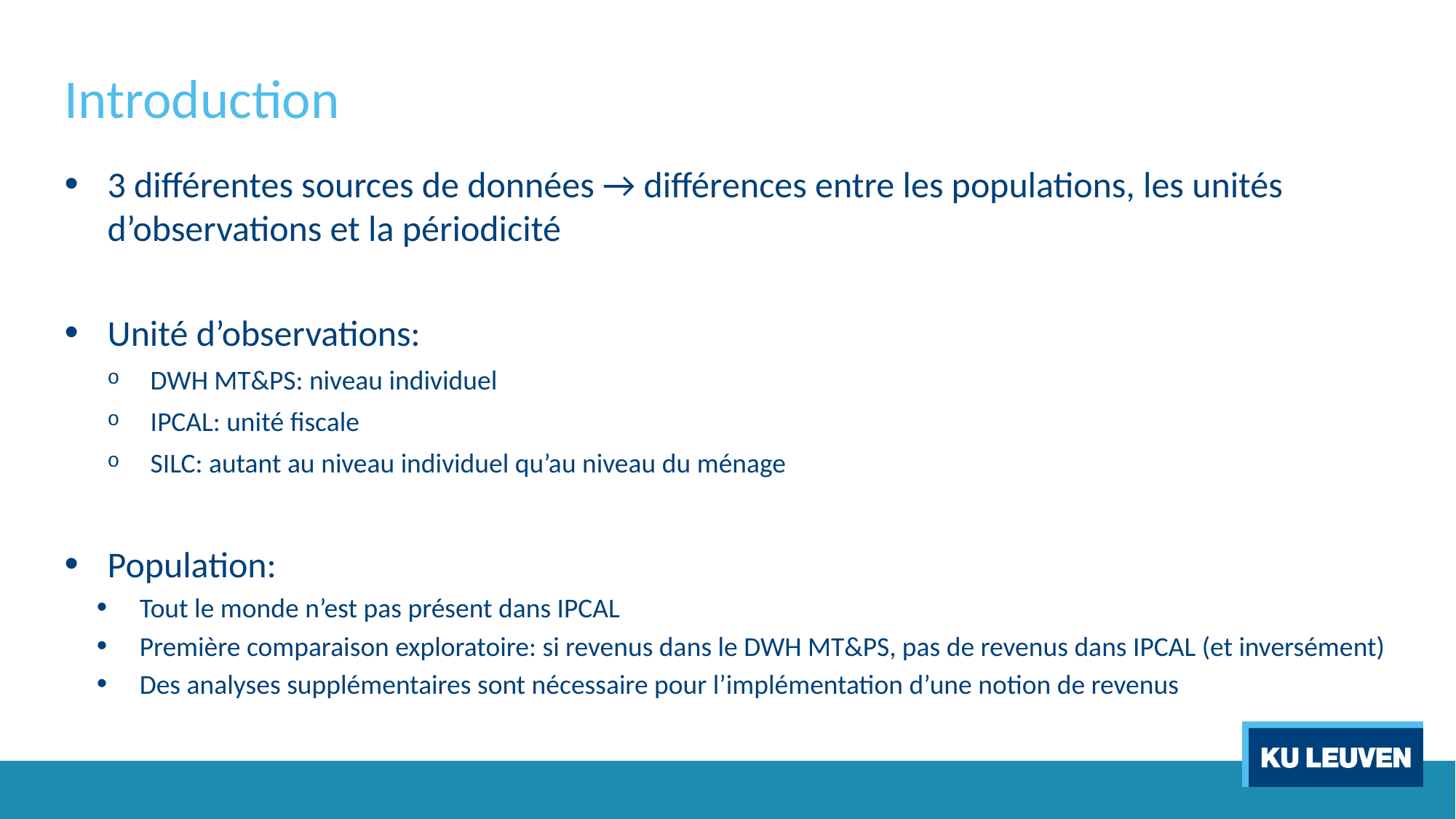

# Introduction
3 différentes sources de données → différences entre les populations, les unités d’observations et la périodicité

Unité d’observations:
DWH MT&PS: niveau individuel
IPCAL: unité fiscale
SILC: autant au niveau individuel qu’au niveau du ménage

Population:
Tout le monde n’est pas présent dans IPCAL
Première comparaison exploratoire: si revenus dans le DWH MT&PS, pas de revenus dans IPCAL (et inversément)
Des analyses supplémentaires sont nécessaire pour l’implémentation d’une notion de revenus